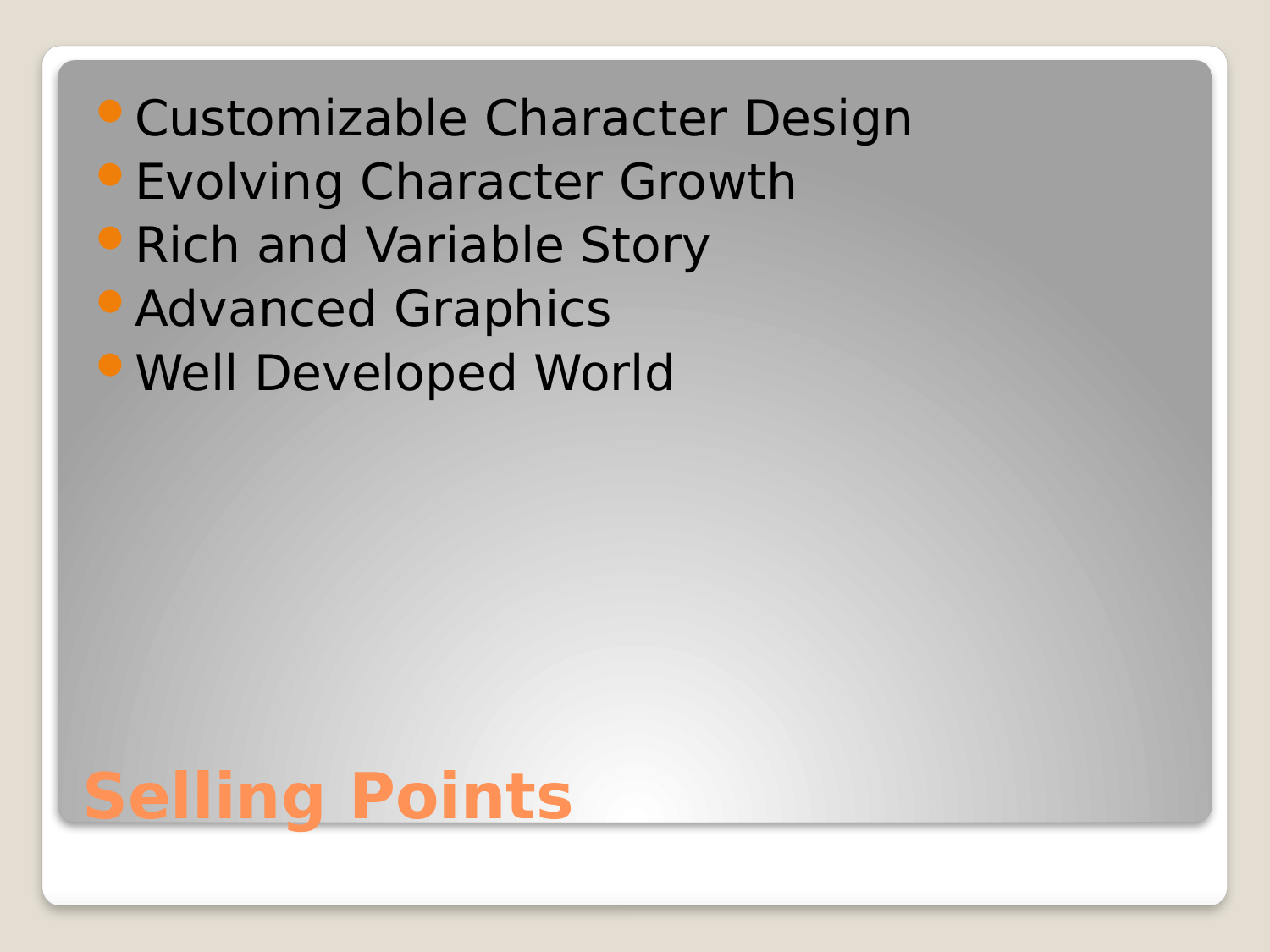

Customizable Character Design
Evolving Character Growth
Rich and Variable Story
Advanced Graphics
Well Developed World
# Selling Points